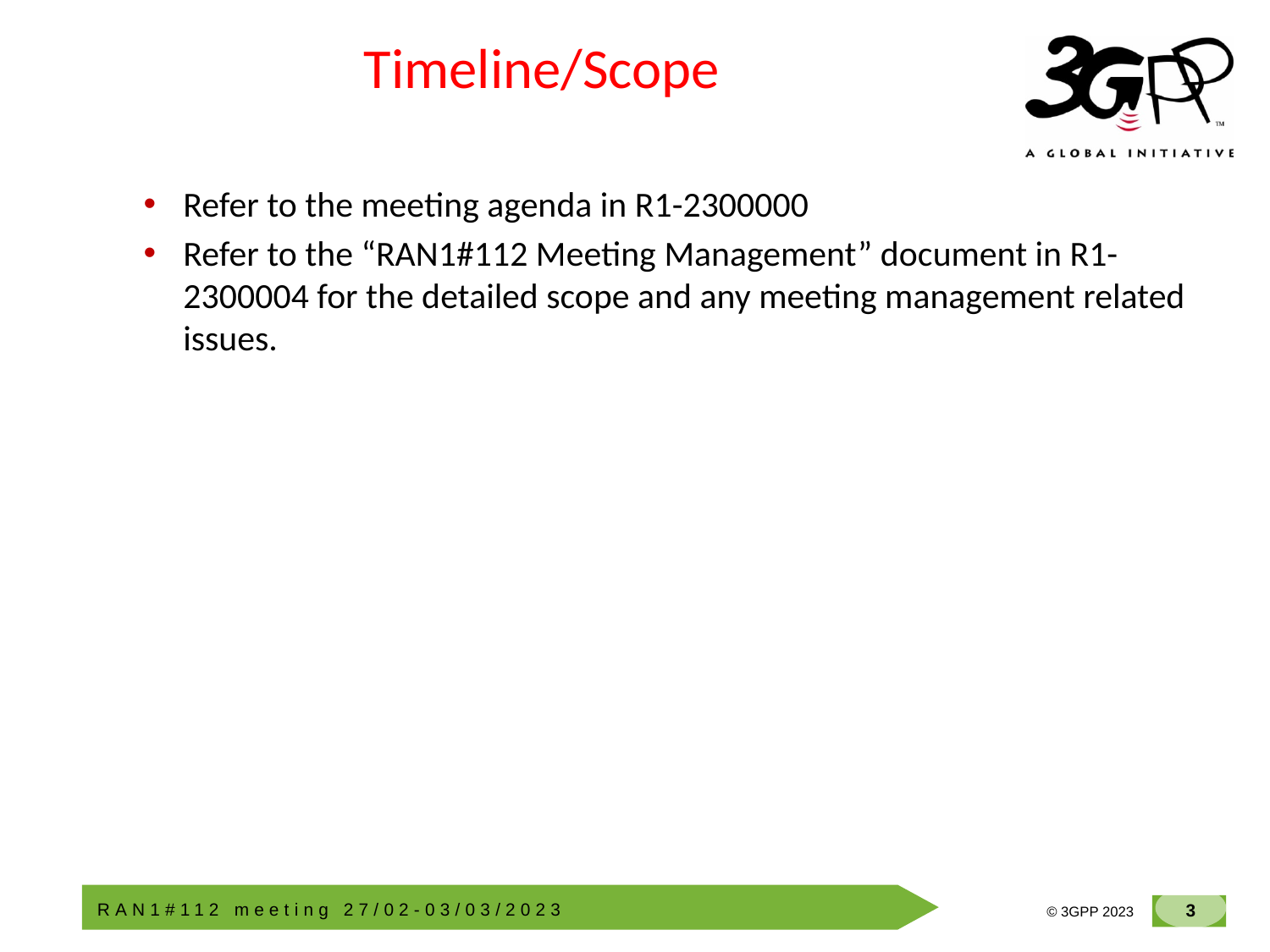

# Timeline/Scope
Refer to the meeting agenda in R1-2300000
Refer to the “RAN1#112 Meeting Management” document in R1-2300004 for the detailed scope and any meeting management related issues.